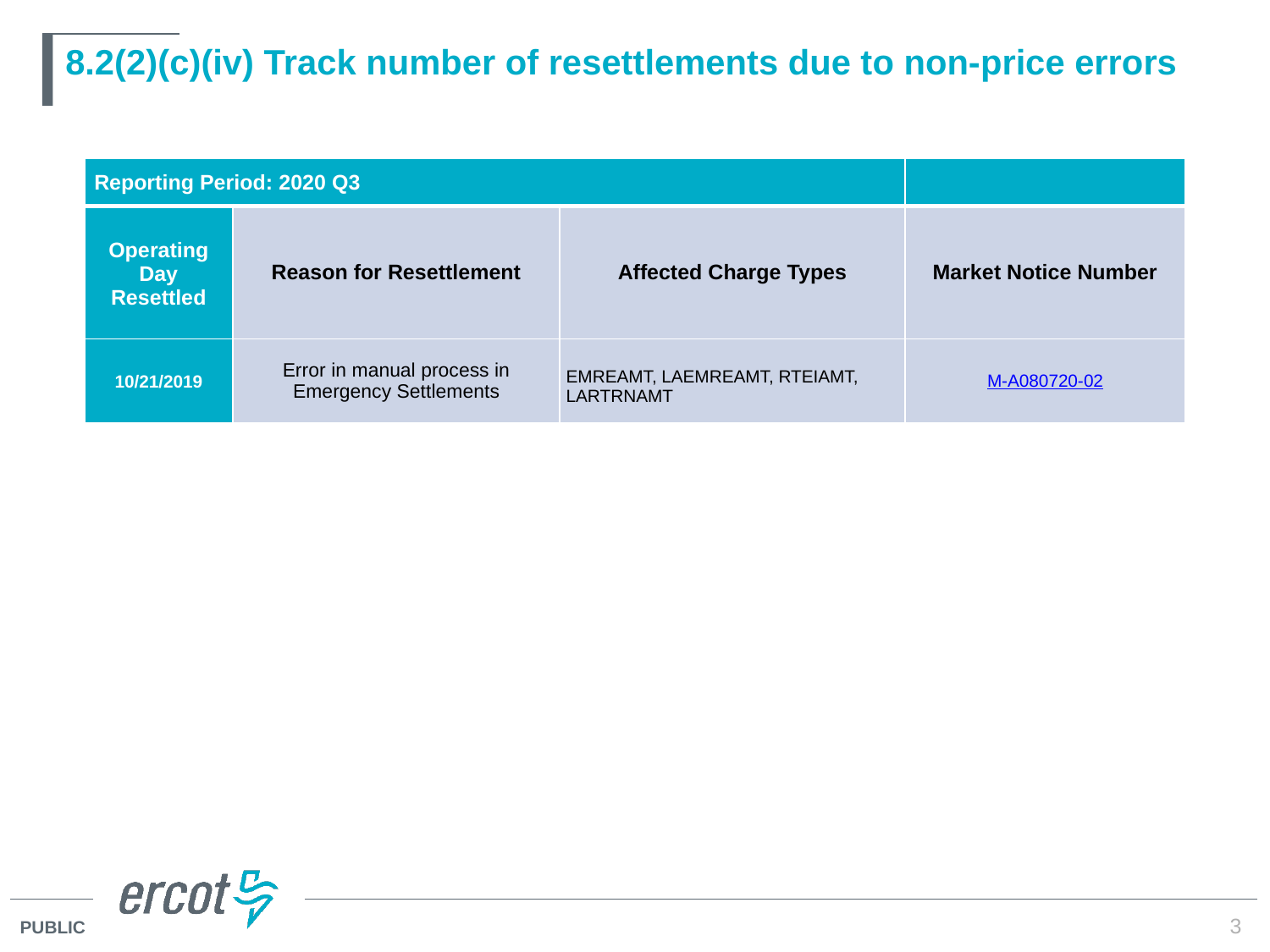

# 8.2(2)(c)(iv) Track number of resettlements due to non-price errors
| Reporting Period: 2020 Q3 |  |  |  |
| --- | --- | --- | --- |
| Operating Day Resettled | Reason for Resettlement | Affected Charge Types | Market Notice Number |
| 10/21/2019 | Error in manual process in Emergency Settlements | EMREAMT, LAEMREAMT, RTEIAMT, LARTRNAMT | M-A080720-02 |
3